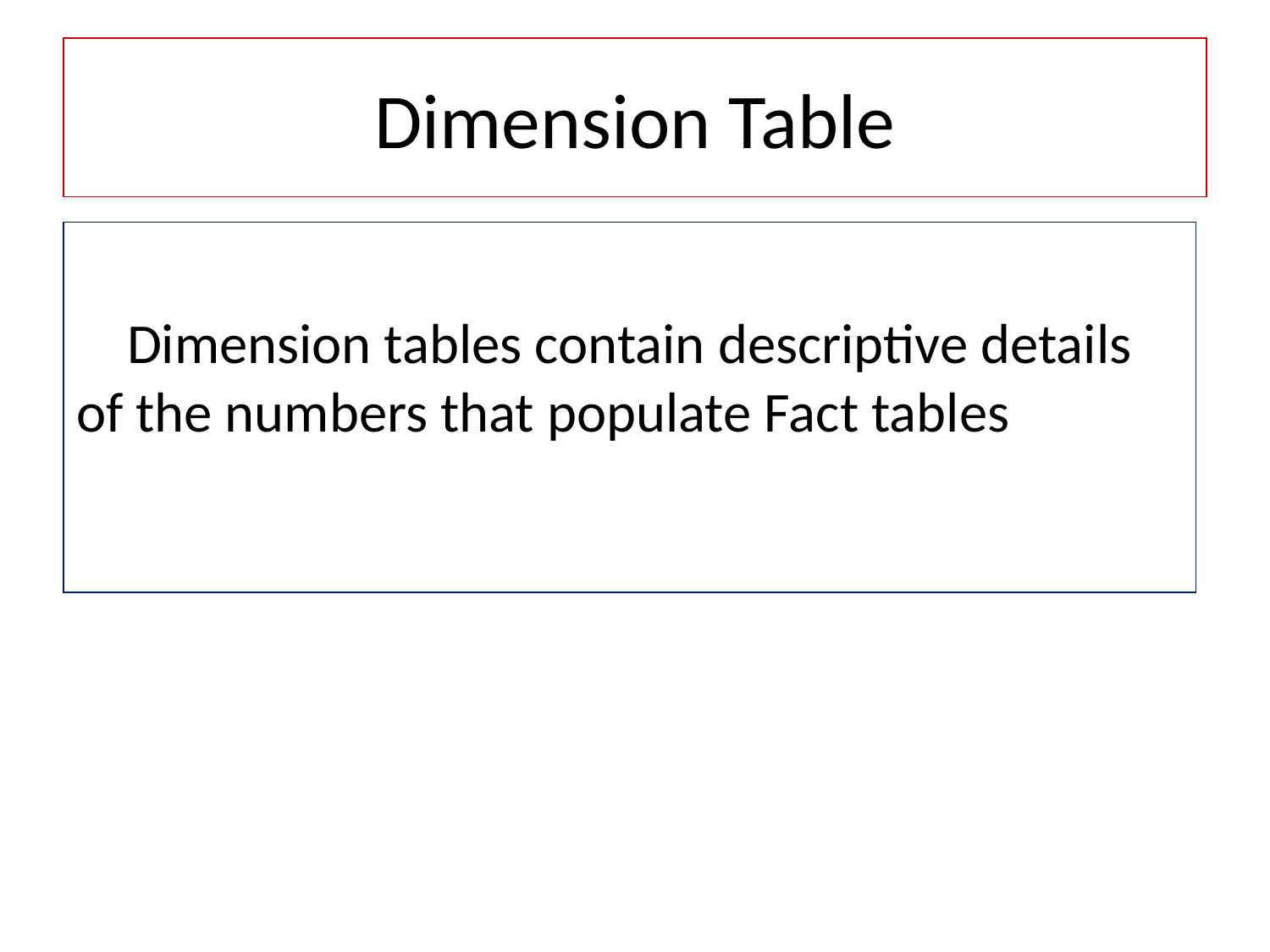

# Dimension Table

    Dimension tables contain descriptive details of the numbers that populate Fact tables